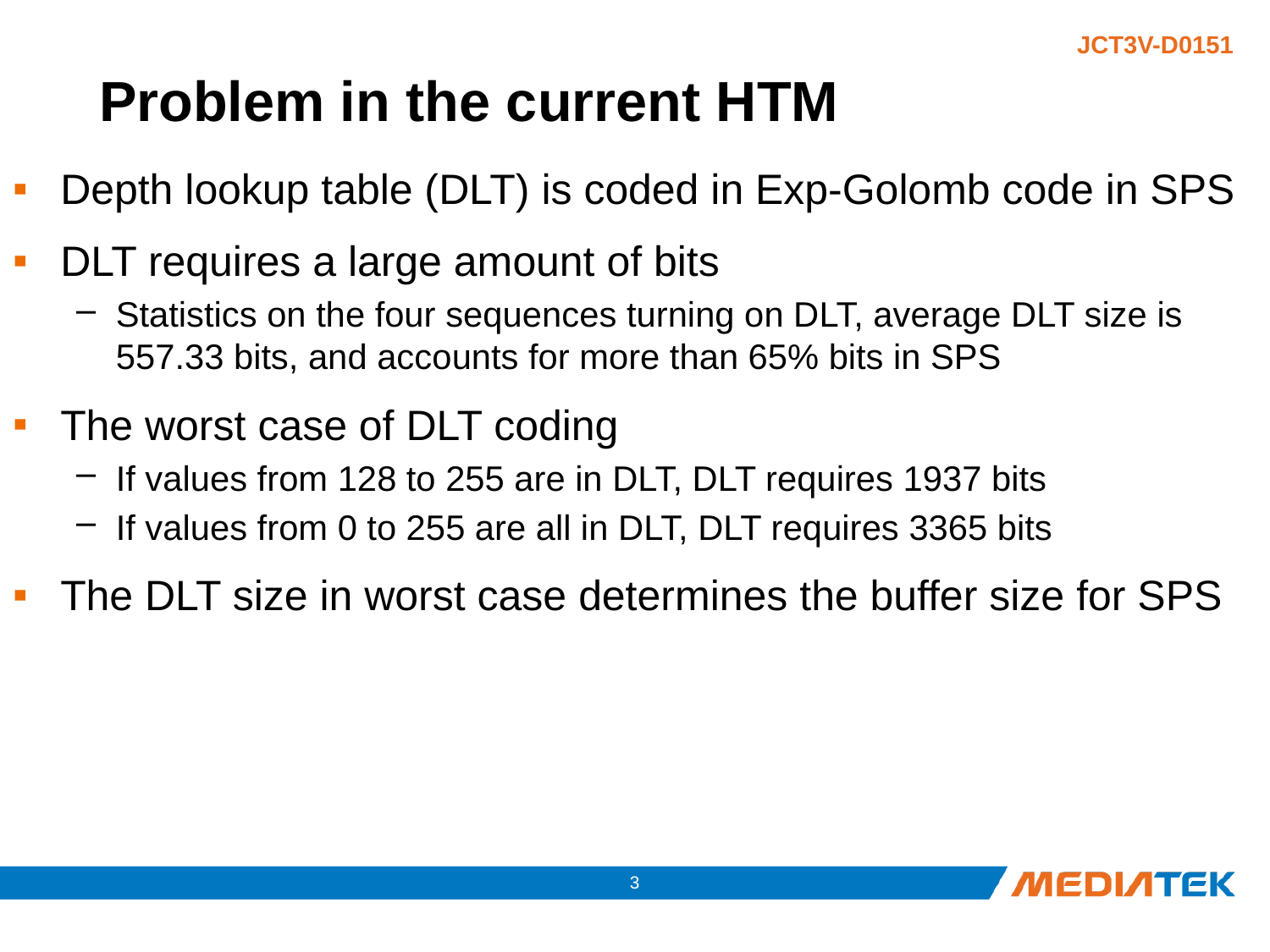

# Problem in the current HTM
Depth lookup table (DLT) is coded in Exp-Golomb code in SPS
DLT requires a large amount of bits
Statistics on the four sequences turning on DLT, average DLT size is 557.33 bits, and accounts for more than 65% bits in SPS
The worst case of DLT coding
If values from 128 to 255 are in DLT, DLT requires 1937 bits
If values from 0 to 255 are all in DLT, DLT requires 3365 bits
The DLT size in worst case determines the buffer size for SPS

3